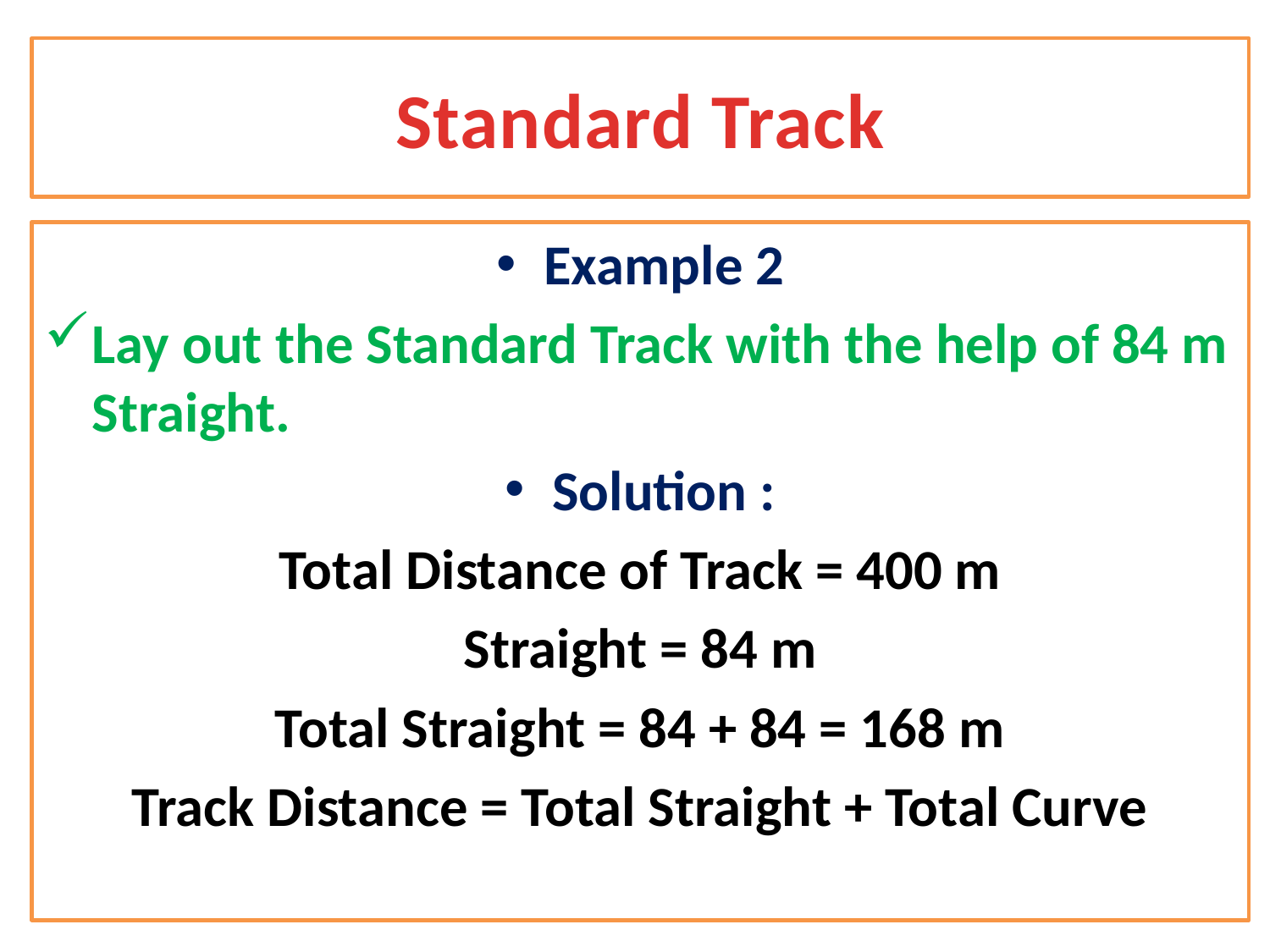

# Standard Track
Example 2
Lay out the Standard Track with the help of 84 m Straight.
Solution :
Total Distance of Track = 400 m
Straight = 84 m
Total Straight = 84 + 84 = 168 m
Track Distance = Total Straight + Total Curve